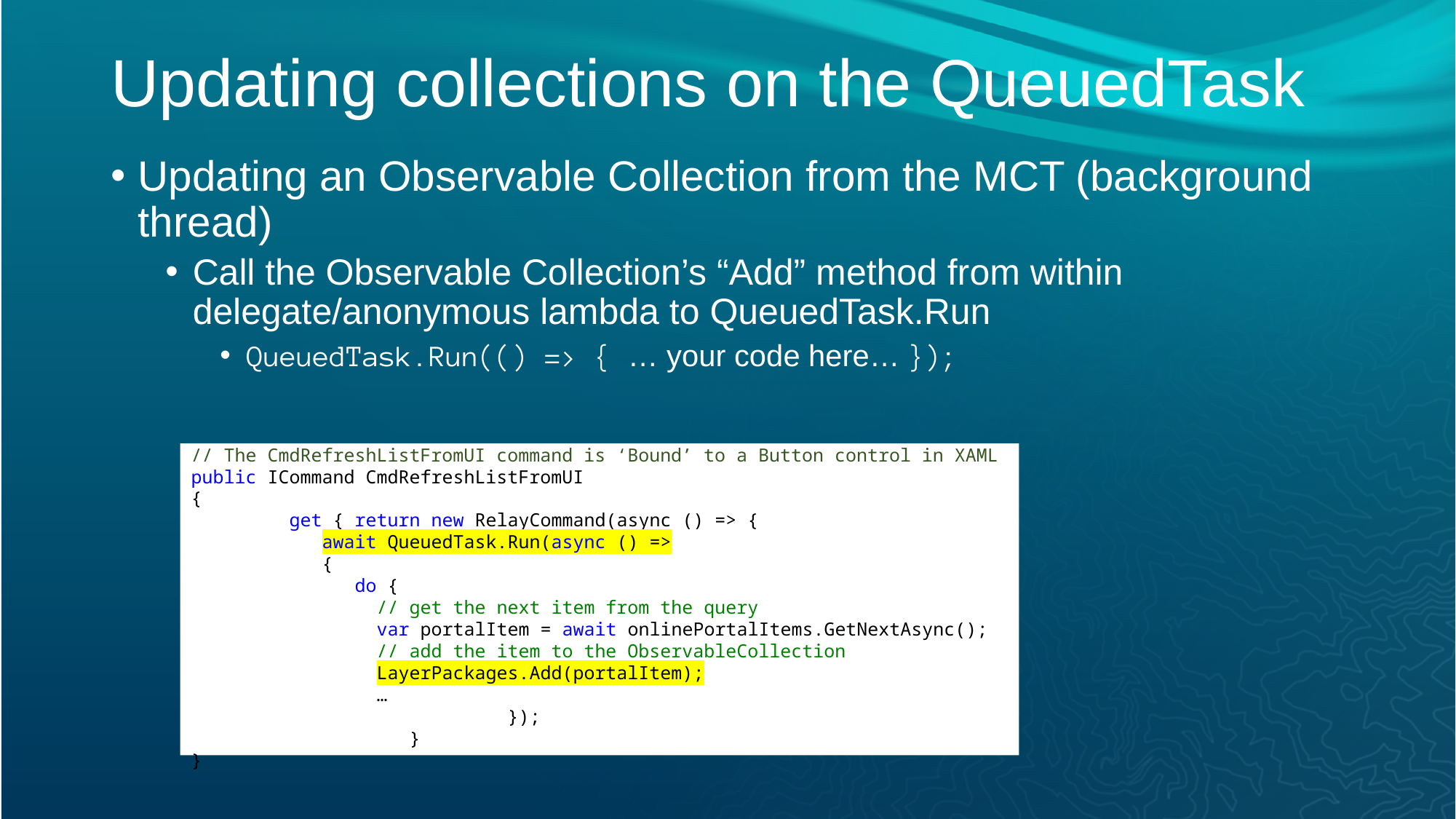

# Updating collections on the QueuedTask
Updating an Observable Collection from the MCT (background thread)
Call the Observable Collection’s “Add” method from within delegate/anonymous lambda to QueuedTask.Run
QueuedTask.Run(() => { … your code here… });

 // The CmdRefreshListFromUI command is ‘Bound’ to a Button control in XAML
 public ICommand CmdRefreshListFromUI
 {
	get { return new RelayCommand(async () => {
             await QueuedTask.Run(async () =>
             {
                do {
                  // get the next item from the query
                  var portalItem = await onlinePortalItems.GetNextAsync();
                  // add the item to the ObservableCollection
                  LayerPackages.Add(portalItem);
                  …
			});
		 }
 }